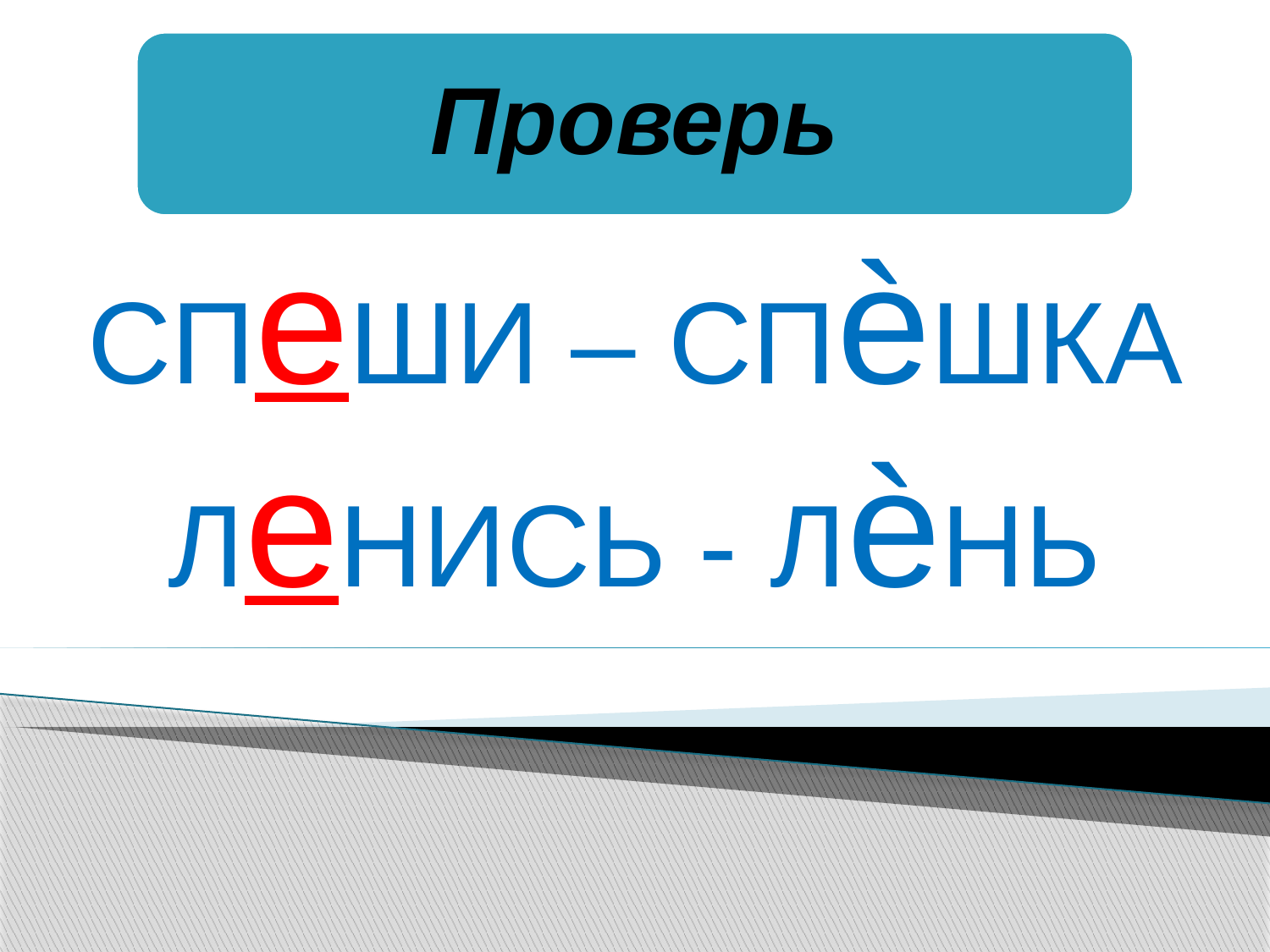

Проверь
СПеШИ – СПѐШКА
ЛеНИСЬ - ЛѐНЬ